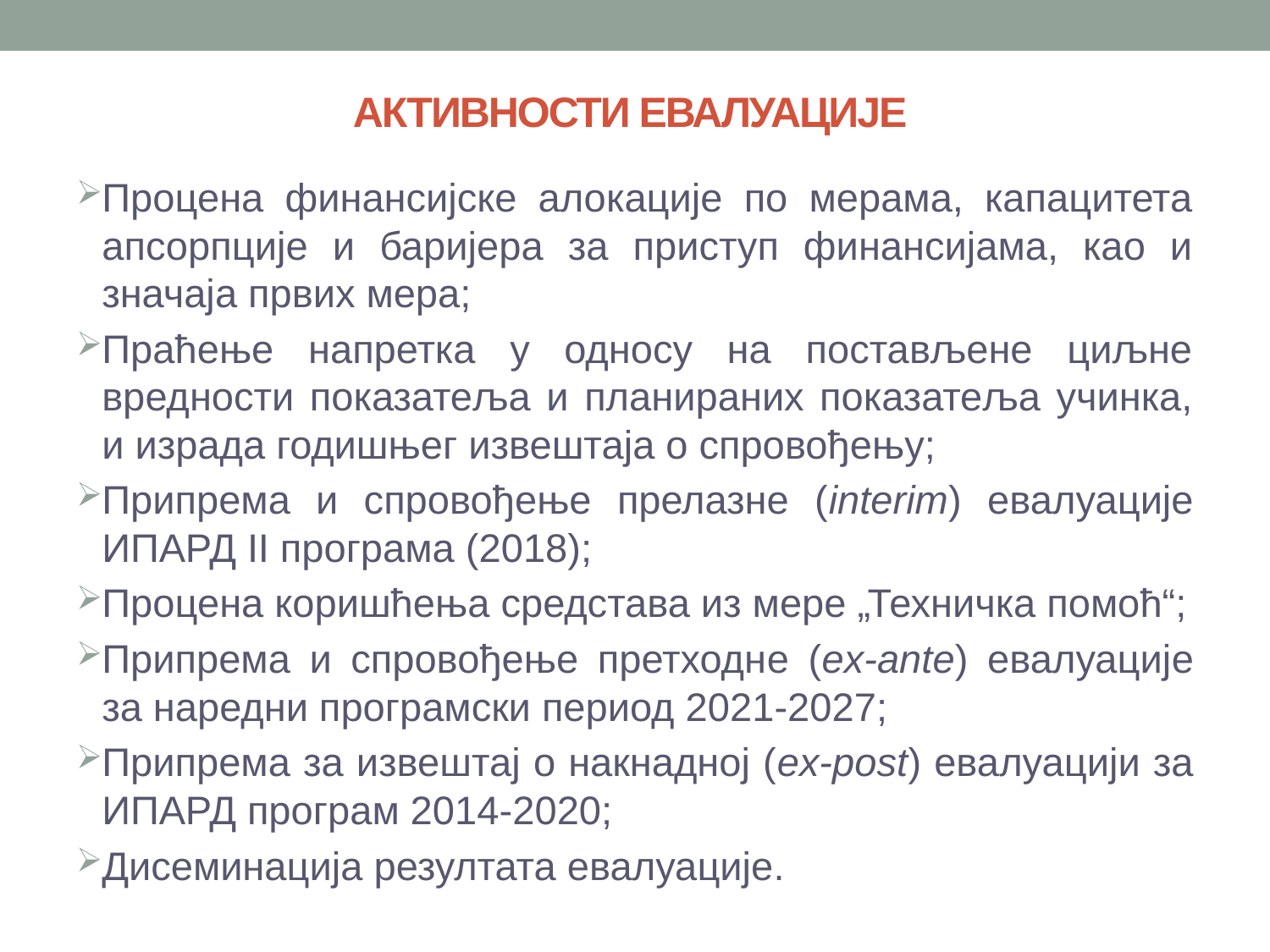

# АКТИВНОСТИ ЕВАЛУАЦИЈЕ
Процена финансијске алокације по мерама, капацитета апсорпције и баријера за приступ финансијама, као и значаја првих мера;
Праћење напретка у односу на постављене циљне вредности показатеља и планираних показатеља учинка, и израда годишњег извештаја о спровођењу;
Припрема и спровођење прелазне (interim) евалуације ИПАРД II програма (2018);
Процена коришћења средстава из мере „Техничка помоћ“;
Припрема и спровођење претходнe (ex-ante) евалуацијe за наредни програмски период 2021-2027;
Припрема за извештај о накнадној (ex-post) евалуацији за ИПАРД програм 2014-2020;
Дисеминација резултата евалуације.